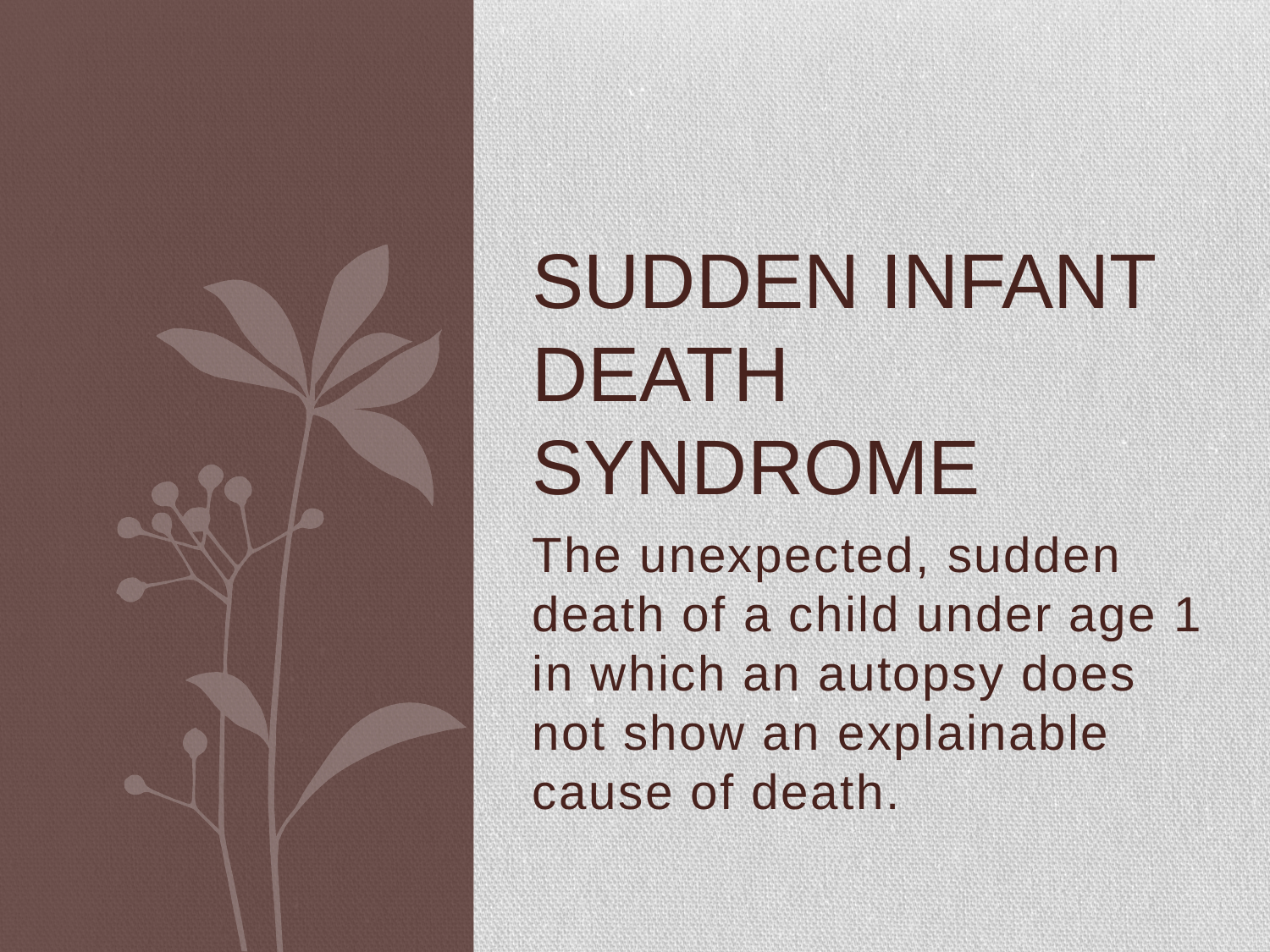

# Sudden Infant Death Syndrome
The unexpected, sudden death of a child under age 1 in which an autopsy does not show an explainable cause of death.